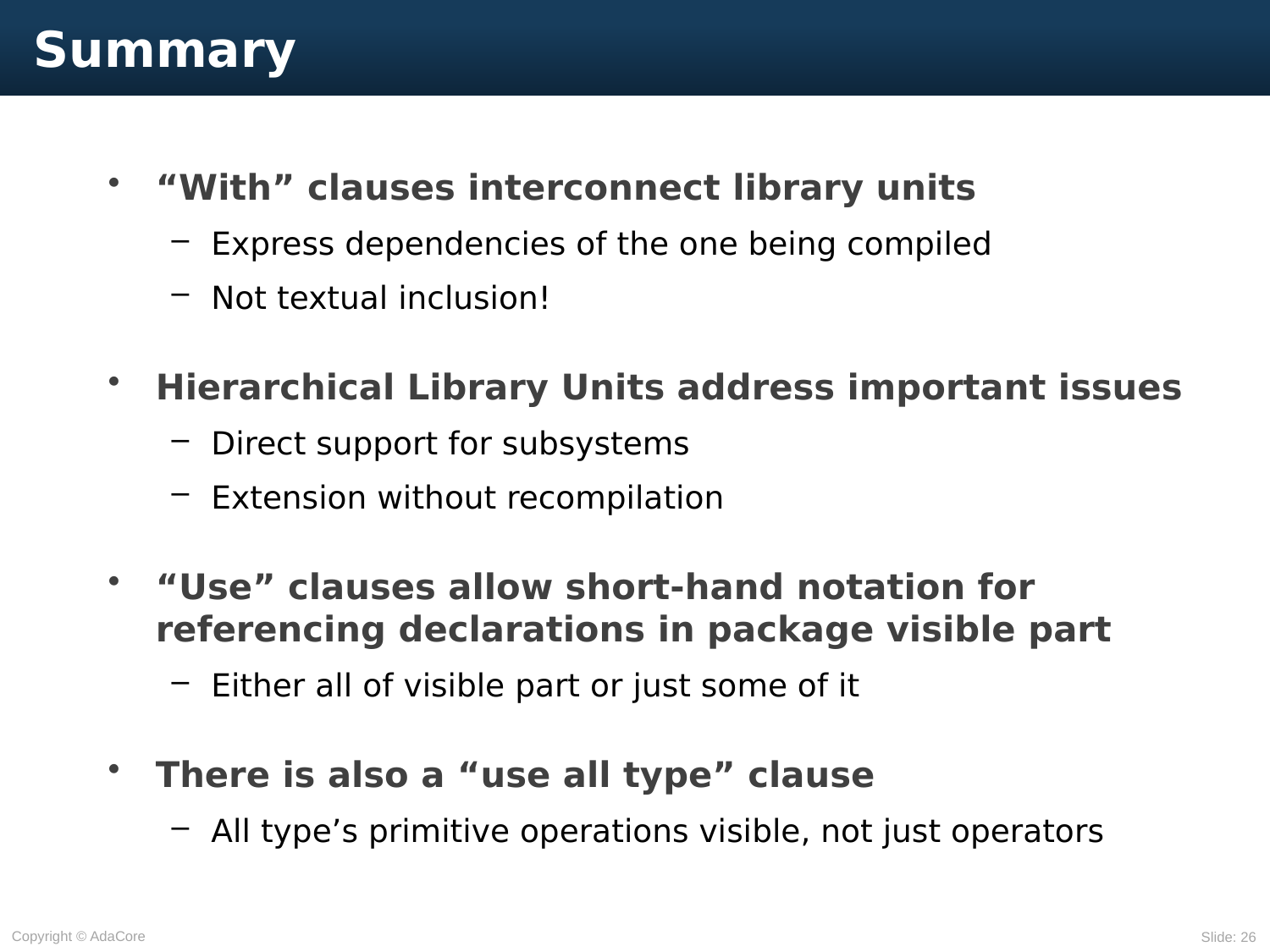

# Summary
“With” clauses interconnect library units
Express dependencies of the one being compiled
Not textual inclusion!
Hierarchical Library Units address important issues
Direct support for subsystems
Extension without recompilation
“Use” clauses allow short-hand notation for referencing declarations in package visible part
Either all of visible part or just some of it
There is also a “use all type” clause
All type’s primitive operations visible, not just operators